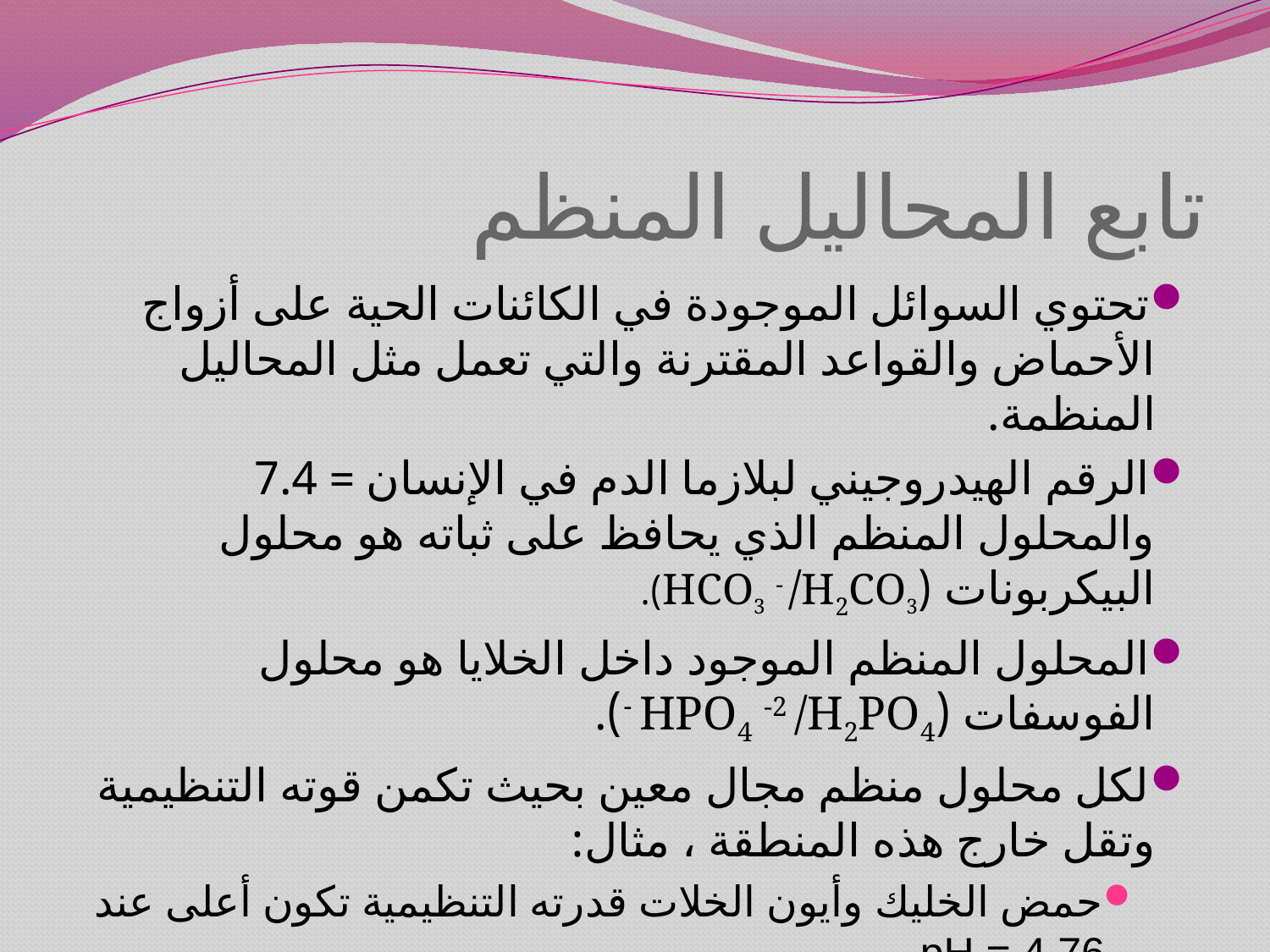

# تابع المحاليل المنظم
تحتوي السوائل الموجودة في الكائنات الحية على أزواج الأحماض والقواعد المقترنة والتي تعمل مثل المحاليل المنظمة.
الرقم الهيدروجيني لبلازما الدم في الإنسان = 7.4 والمحلول المنظم الذي يحافظ على ثباته هو محلول البيكربونات (HCO3 - /H2CO3).
المحلول المنظم الموجود داخل الخلايا هو محلول الفوسفات (HPO4 -2 /H2PO4 -).
لكل محلول منظم مجال معين بحيث تكمن قوته التنظيمية وتقل خارج هذه المنطقة ، مثال:
حمض الخليك وأيون الخلات قدرته التنظيمية تكون أعلى عند pH = 4.76
حمض اللاكتيك وأيون اللاكتات قدرته التنظيمية تكون أعلى عند pH = 3.86